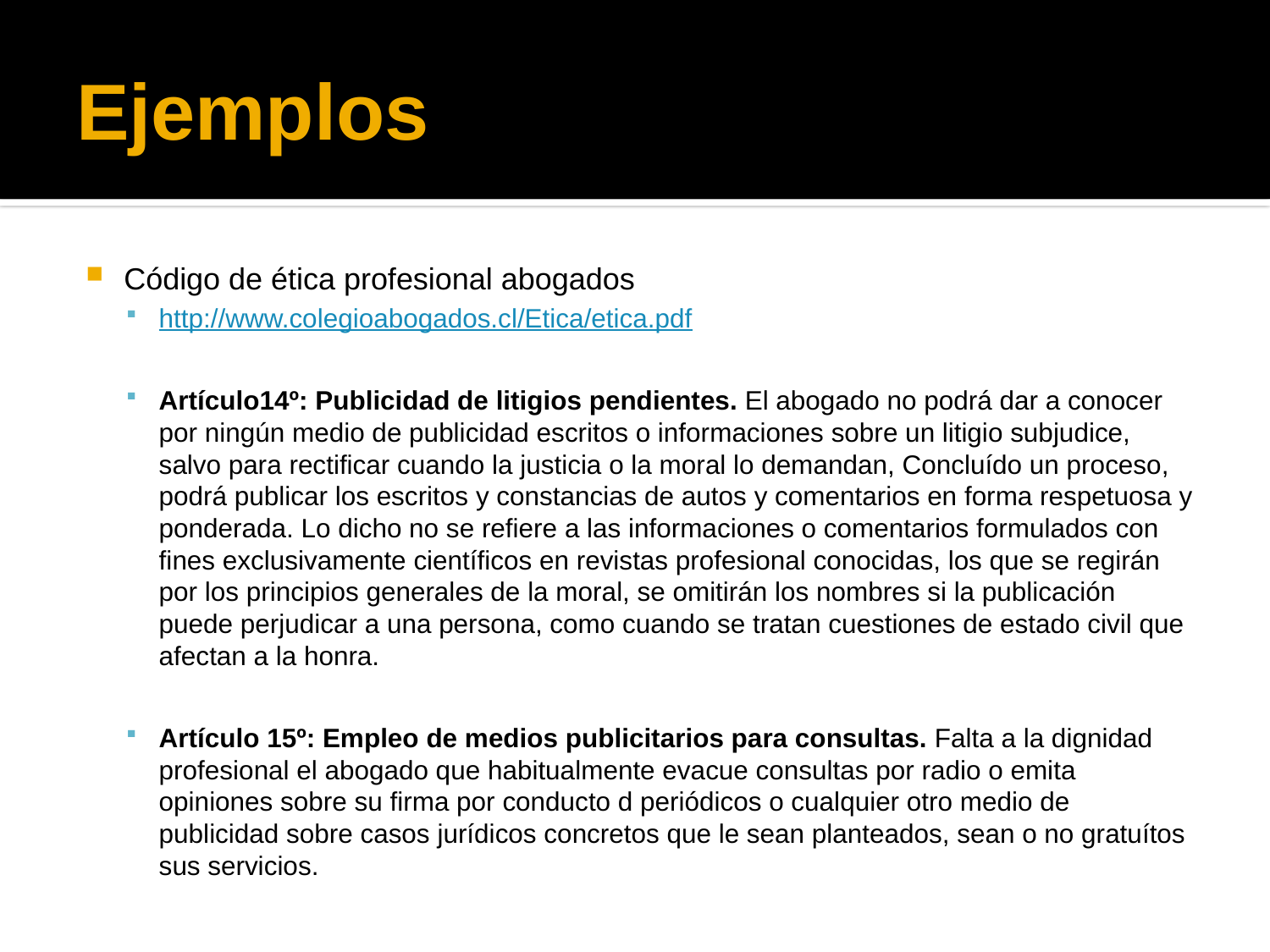

# Ejemplos
Código de ética profesional abogados
http://www.colegioabogados.cl/Etica/etica.pdf

Artículo14º: Publicidad de litigios pendientes. El abogado no podrá dar a conocer por ningún medio de publicidad escritos o informaciones sobre un litigio subjudice, salvo para rectificar cuando la justicia o la moral lo demandan, Concluído un proceso, podrá publicar los escritos y constancias de autos y comentarios en forma respetuosa y ponderada. Lo dicho no se refiere a las informaciones o comentarios formulados con fines exclusivamente científicos en revistas profesional conocidas, los que se regirán por los principios generales de la moral, se omitirán los nombres si la publicación puede perjudicar a una persona, como cuando se tratan cuestiones de estado civil que afectan a la honra.

Artículo 15º: Empleo de medios publicitarios para consultas. Falta a la dignidad profesional el abogado que habitualmente evacue consultas por radio o emita opiniones sobre su firma por conducto d periódicos o cualquier otro medio de publicidad sobre casos jurídicos concretos que le sean planteados, sean o no gratuítos sus servicios.